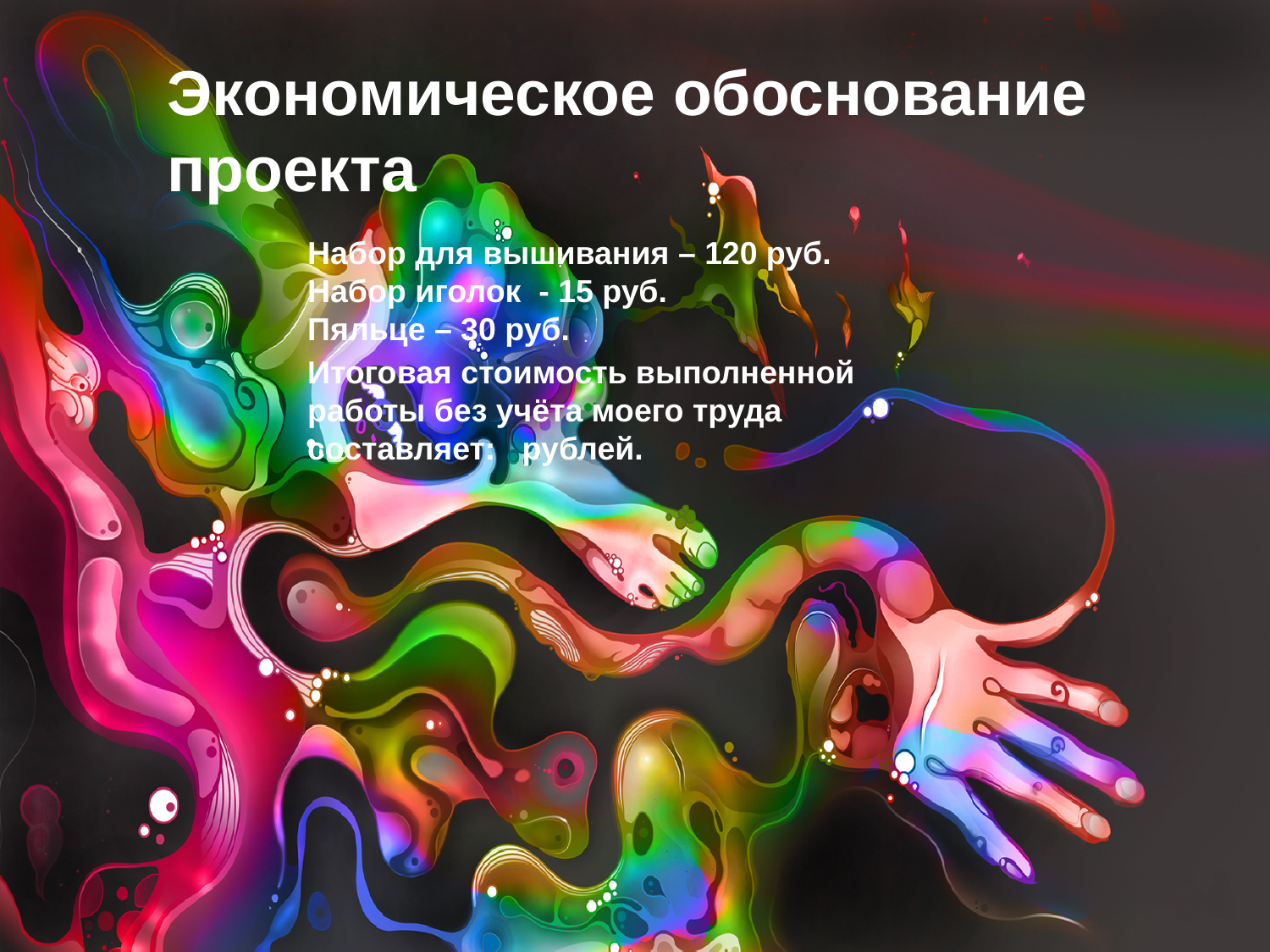

Экономическое обоснование проекта
Набор для вышивания – 120 руб.
Набор иголок  - 15 руб.
Пяльце – 30 руб.

Итоговая стоимость выполненной работы без учёта моего труда составляет:   рублей.